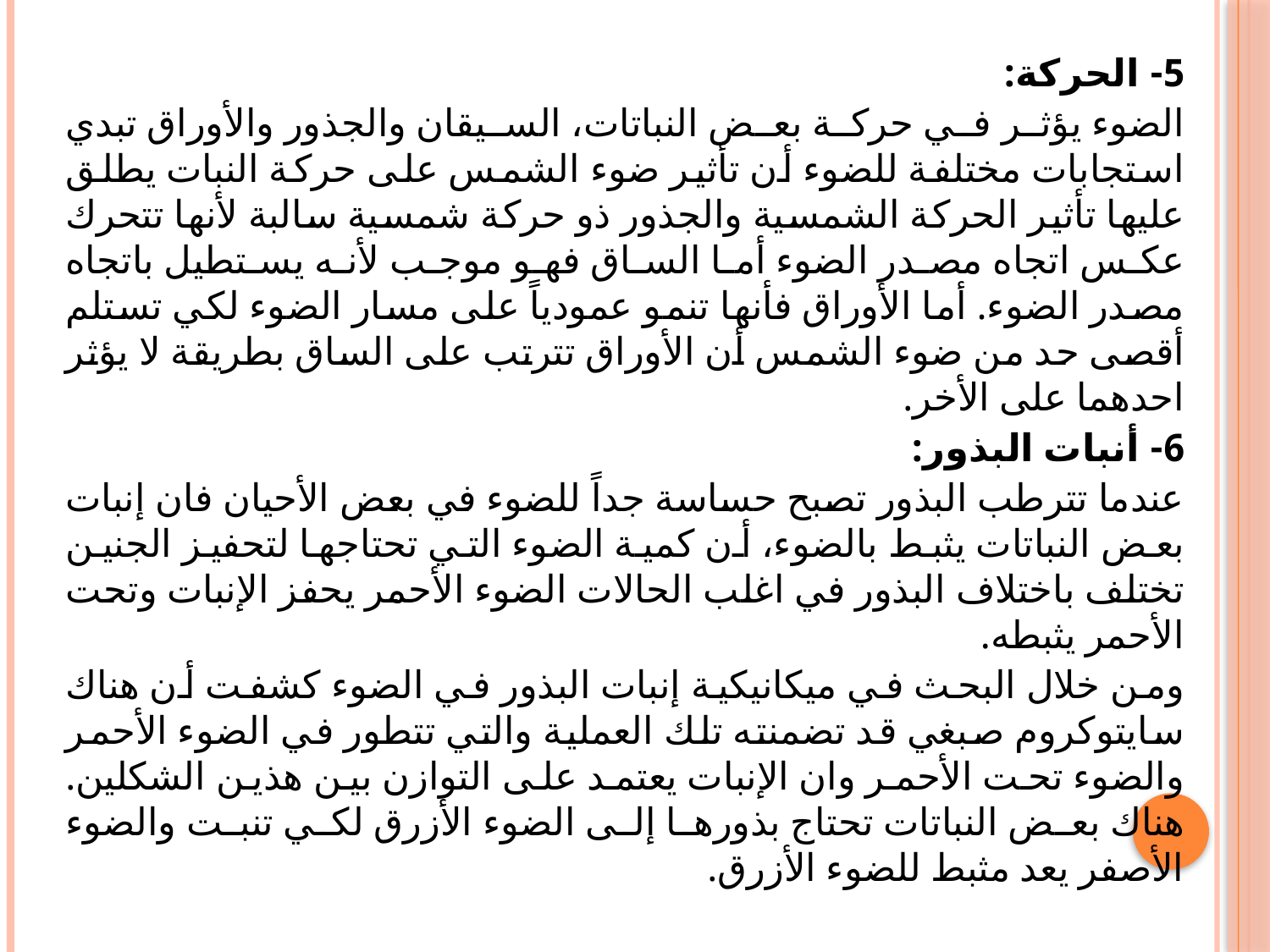

#
5- الحركة:
الضوء يؤثر في حركة بعض النباتات، السيقان والجذور والأوراق تبدي استجابات مختلفة للضوء أن تأثير ضوء الشمس على حركة النبات يطلق عليها تأثير الحركة الشمسية والجذور ذو حركة شمسية سالبة لأنها تتحرك عكس اتجاه مصدر الضوء أما الساق فهو موجب لأنه يستطيل باتجاه مصدر الضوء. أما الأوراق فأنها تنمو عمودياً على مسار الضوء لكي تستلم أقصى حد من ضوء الشمس أن الأوراق تترتب على الساق بطريقة لا يؤثر احدهما على الأخر.
6- أنبات البذور:
عندما تترطب البذور تصبح حساسة جداً للضوء في بعض الأحيان فان إنبات بعض النباتات يثبط بالضوء، أن كمية الضوء التي تحتاجها لتحفيز الجنين تختلف باختلاف البذور في اغلب الحالات الضوء الأحمر يحفز الإنبات وتحت الأحمر يثبطه.
ومن خلال البحث في ميكانيكية إنبات البذور في الضوء كشفت أن هناك سايتوكروم صبغي قد تضمنته تلك العملية والتي تتطور في الضوء الأحمر والضوء تحت الأحمر وان الإنبات يعتمد على التوازن بين هذين الشكلين. هناك بعض النباتات تحتاج بذورها إلى الضوء الأزرق لكي تنبت والضوء الأصفر يعد مثبط للضوء الأزرق.